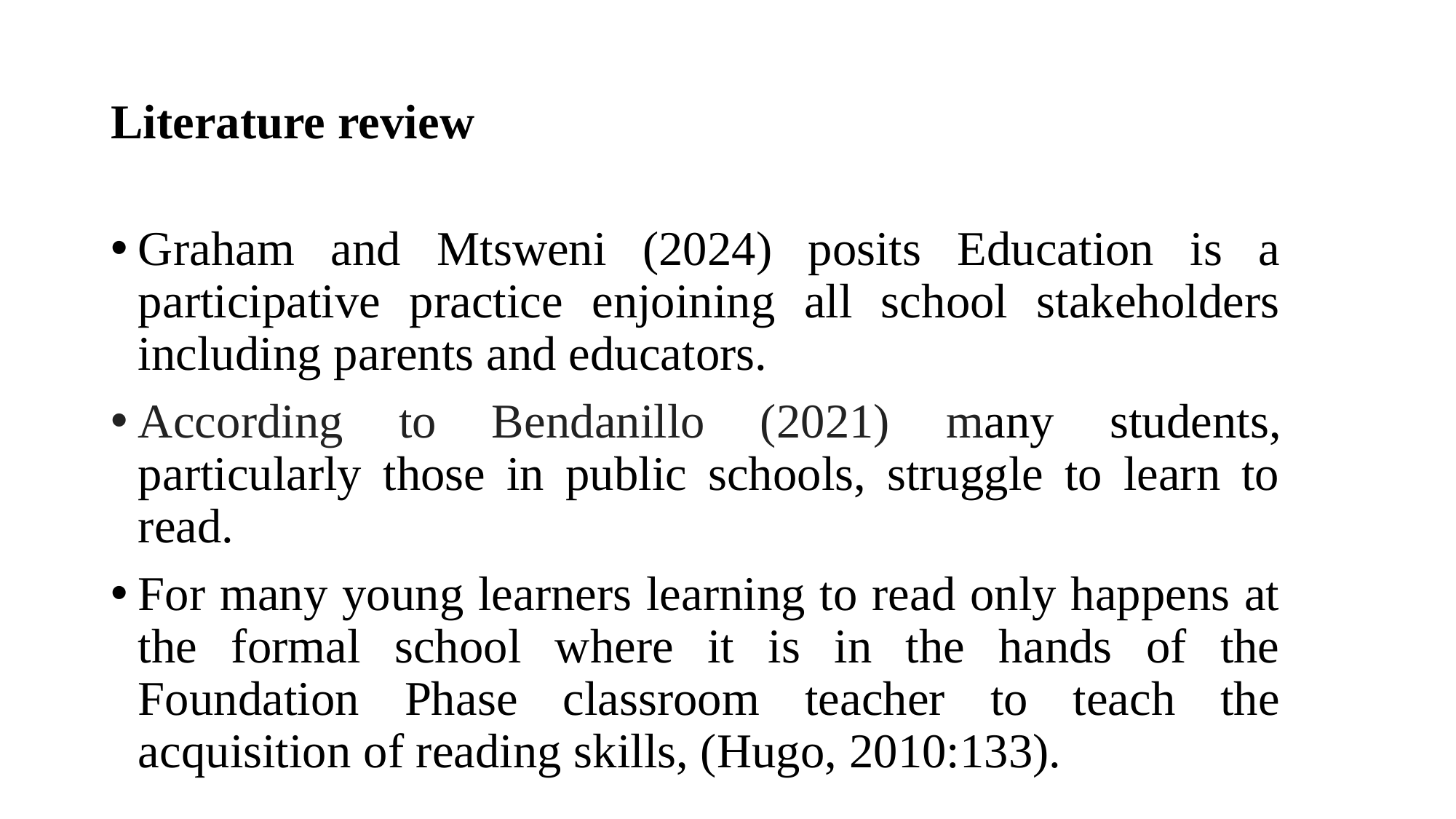

# Literature review
Graham and Mtsweni (2024) posits Education is a participative practice enjoining all school stakeholders including parents and educators.
According to Bendanillo (2021) many students, particularly those in public schools, struggle to learn to read.
For many young learners learning to read only happens at the formal school where it is in the hands of the Foundation Phase classroom teacher to teach the acquisition of reading skills, (Hugo, 2010:133).